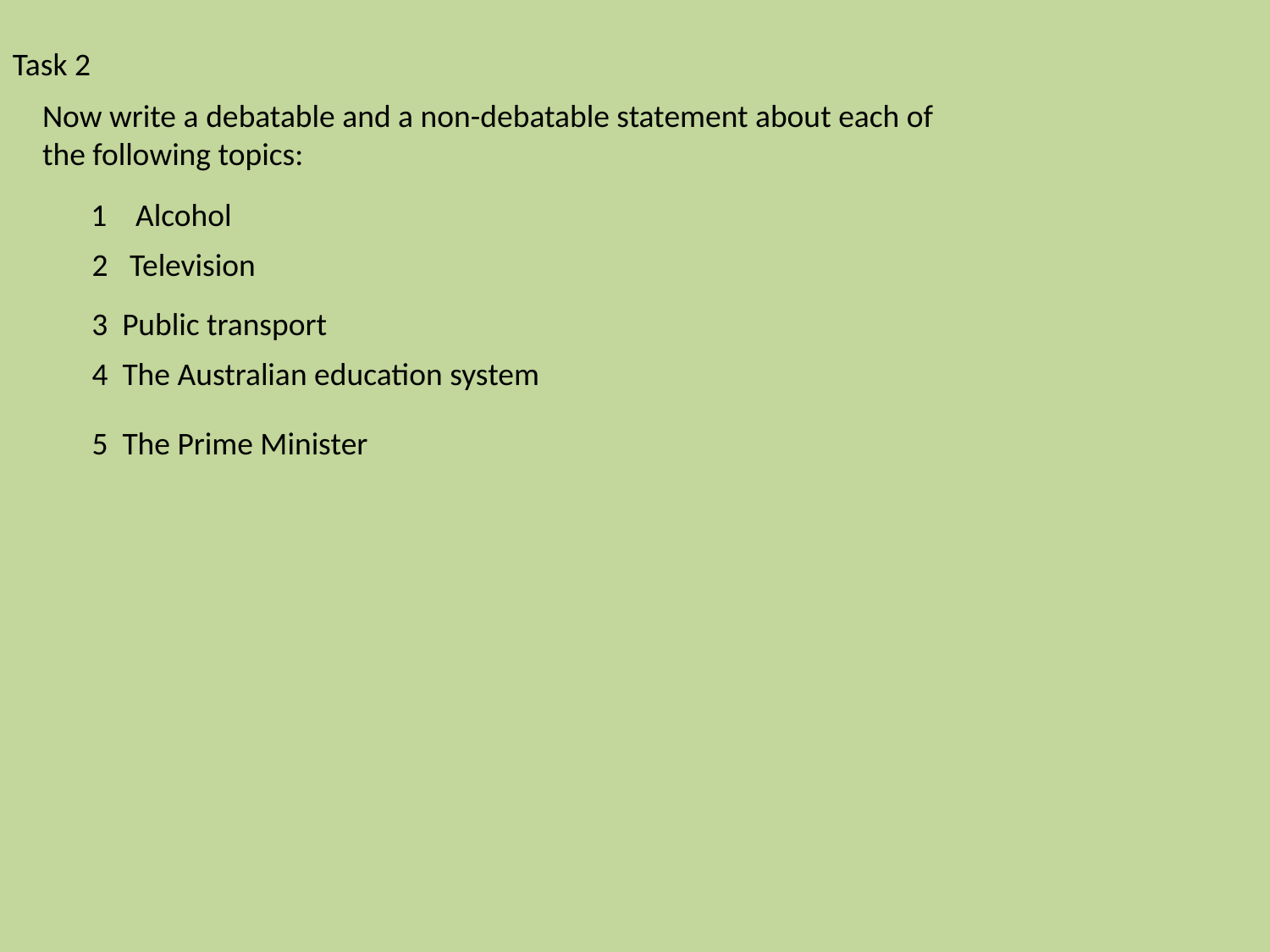

Task 2
Now write a debatable and a non-debatable statement about each of the following topics:
    1    Alcohol
2   Television
3  Public transport
4  The Australian education system
5  The Prime Minister